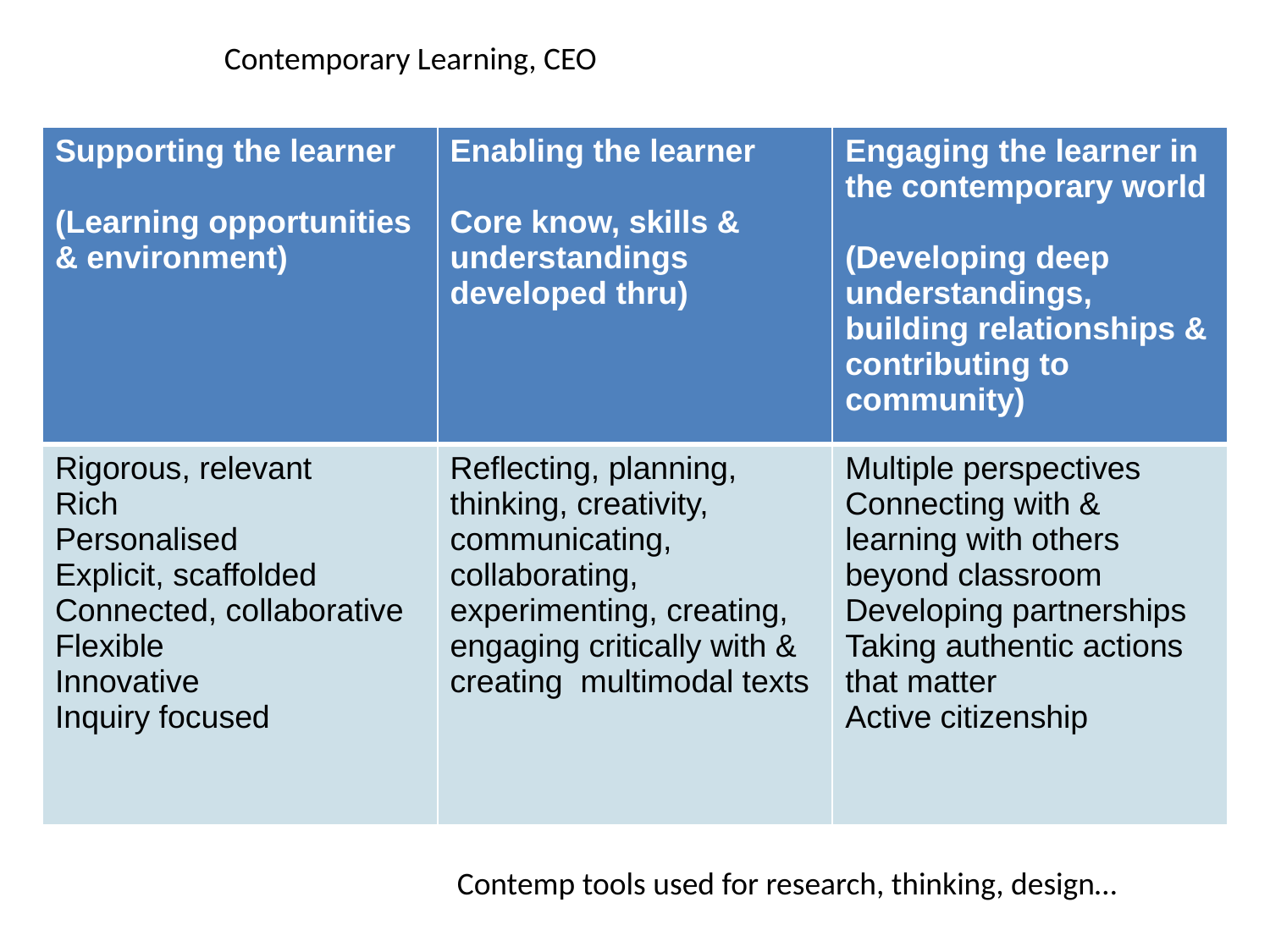

Contemporary Learning, CEO

| Supporting the learner (Learning opportunities & environment) | Enabling the learner Core know, skills & understandings developed thru) | Engaging the learner in the contemporary world (Developing deep understandings, building relationships & contributing to community) |
| --- | --- | --- |
| Rigorous, relevant Rich Personalised Explicit, scaffolded Connected, collaborative Flexible Innovative Inquiry focused | Reflecting, planning, thinking, creativity, communicating, collaborating, experimenting, creating, engaging critically with & creating multimodal texts | Multiple perspectives Connecting with & learning with others beyond classroom Developing partnerships Taking authentic actions that matter Active citizenship |
Contemp tools used for research, thinking, design…